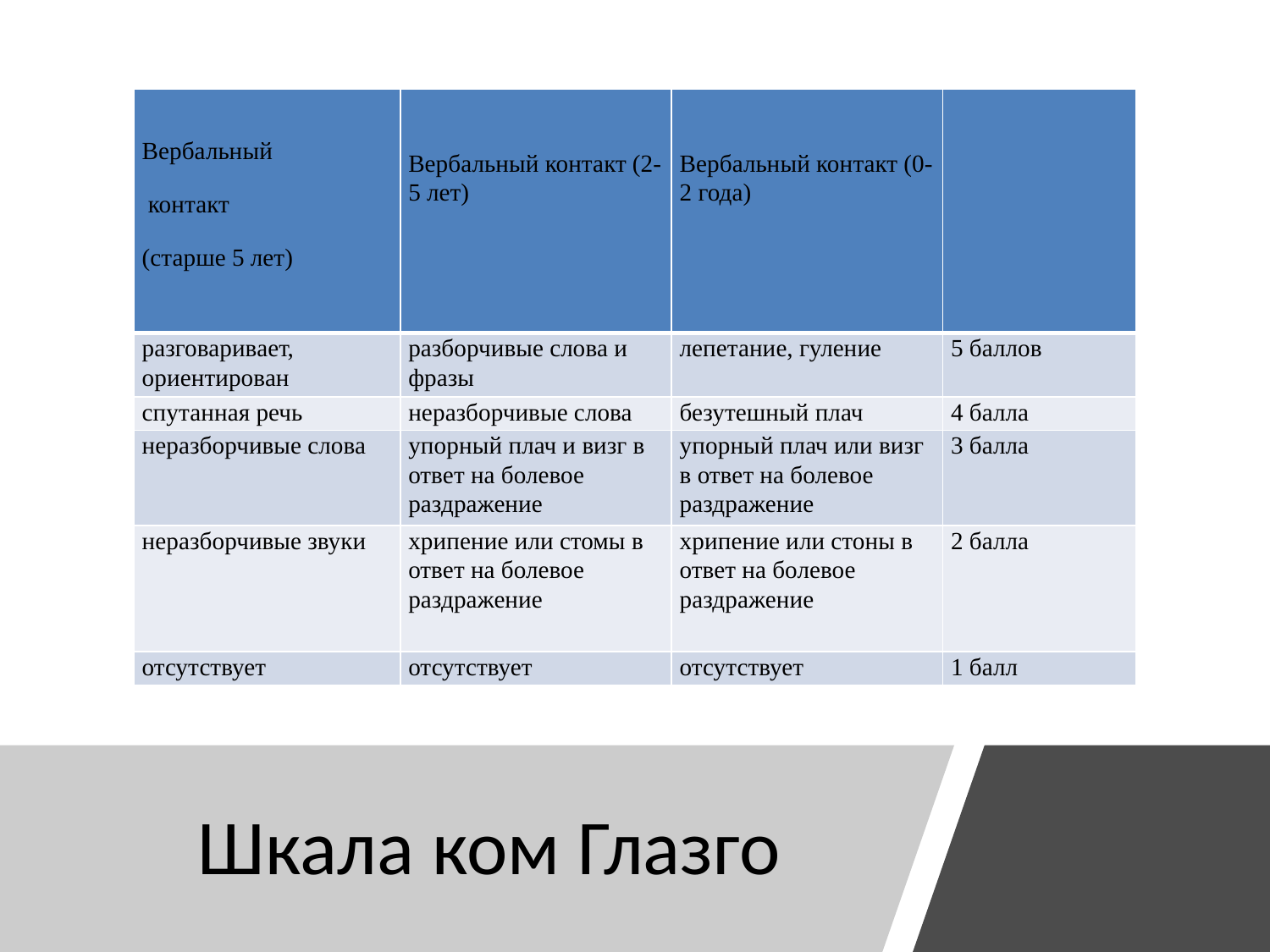

| Вербальный контакт (старше 5 лет) | Вербальный контакт (2-5 лет) | Вербальный контакт (0-2 года) |  |
| --- | --- | --- | --- |
| разговаривает, ориентирован | разборчивые слова и фразы | лепетание, гуление | 5 баллов |
| спутанная речь | неразборчивые слова | безутешный плач | 4 балла |
| неразборчивые слова | упорный плач и визг в ответ на болевое раздражение | упорный плач или визг в ответ на болевое раздражение | 3 балла |
| неразборчивые звуки | хрипение или стомы в ответ на болевое раздражение | хрипение или стоны в ответ на болевое раздражение | 2 балла |
| отсутствует | отсутствует | отсутствует | 1 балл |

# Шкала ком Глазго